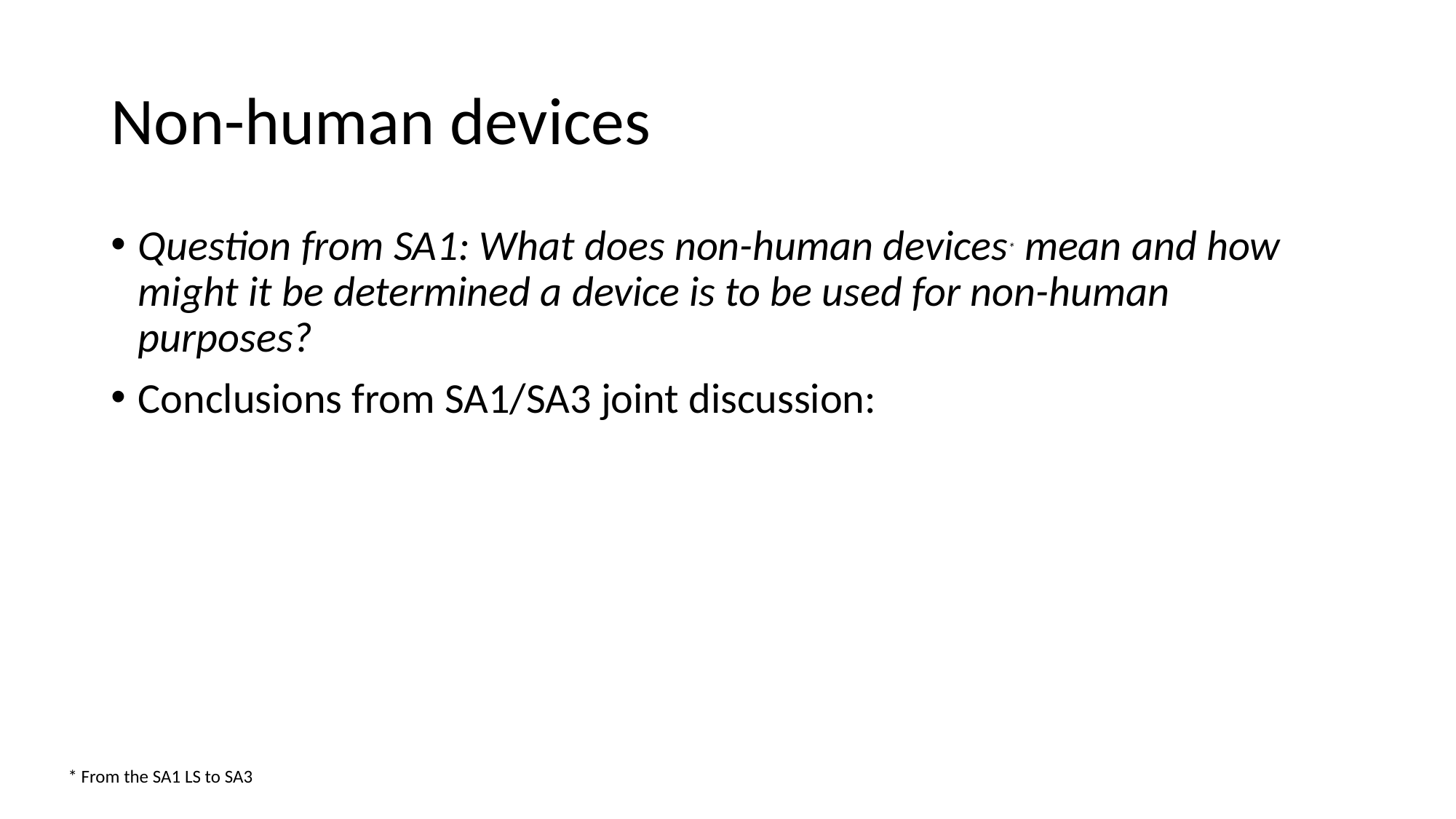

# Non-human devices
Question from SA1: What does non-human devices* mean and how might it be determined a device is to be used for non-human purposes?
Conclusions from SA1/SA3 joint discussion:
* From the SA1 LS to SA3